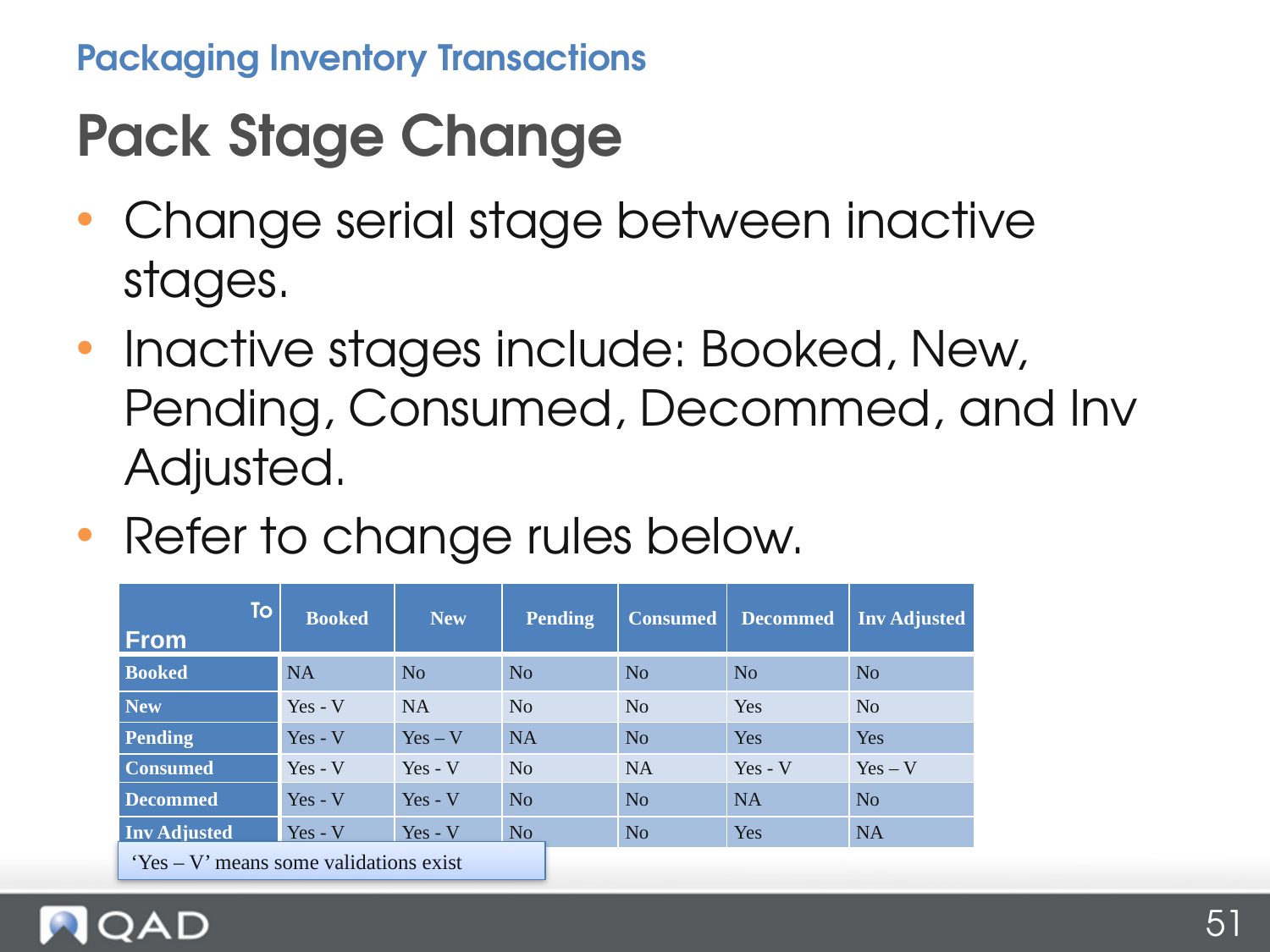

Packaging Inventory Transactions
# Pack Stage Change
Change serial stage between inactive stages.
Inactive stages include: Booked, New, Pending, Consumed, Decommed, and Inv Adjusted.
Refer to change rules below.

| From | Booked | New | Pending | Consumed | Decommed | Inv Adjusted |
| --- | --- | --- | --- | --- | --- | --- |
| Booked | NA | No | No | No | No | No |
| New | Yes - V | NA | No | No | Yes | No |
| Pending | Yes - V | Yes – V | NA | No | Yes | Yes |
| Consumed | Yes - V | Yes - V | No | NA | Yes - V | Yes – V |
| Decommed | Yes - V | Yes - V | No | No | NA | No |
| Inv Adjusted | Yes - V | Yes - V | No | No | Yes | NA |
To
‘Yes – V’ means some validations exist
51